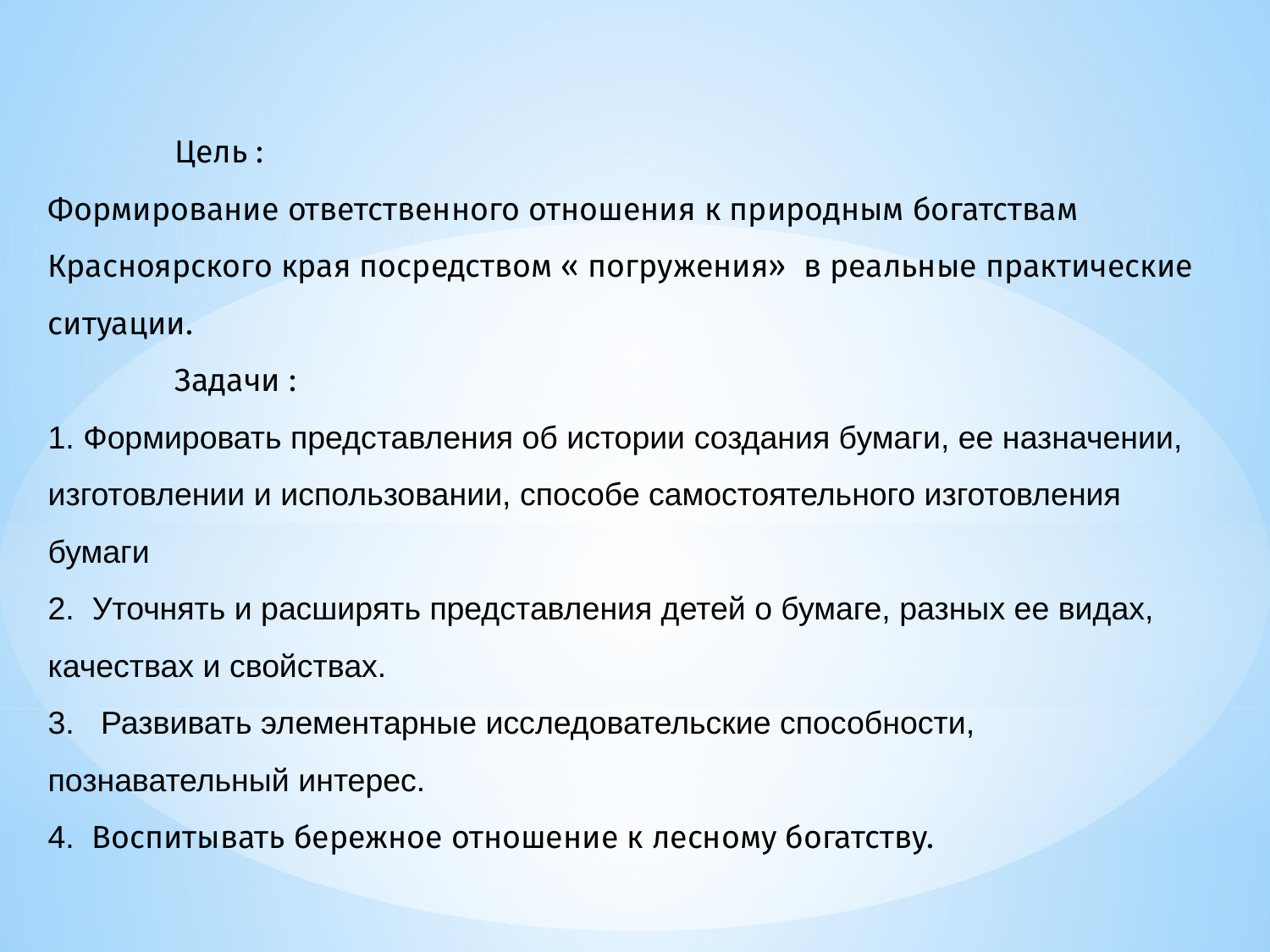

Цель :
Формирование ответственного отношения к природным богатствам Красноярского края посредством « погружения»  в реальные практические ситуации.
	Задачи :
1. Формировать представления об истории создания бумаги, ее назначении, изготовлении и использовании, способе самостоятельного изготовления бумаги
2.  Уточнять и расширять представления детей о бумаге, разных ее видах, качествах и свойствах.
3.   Развивать элементарные исследовательские способности, познавательный интерес.
4.  Воспитывать бережное отношение к лесному богатству.